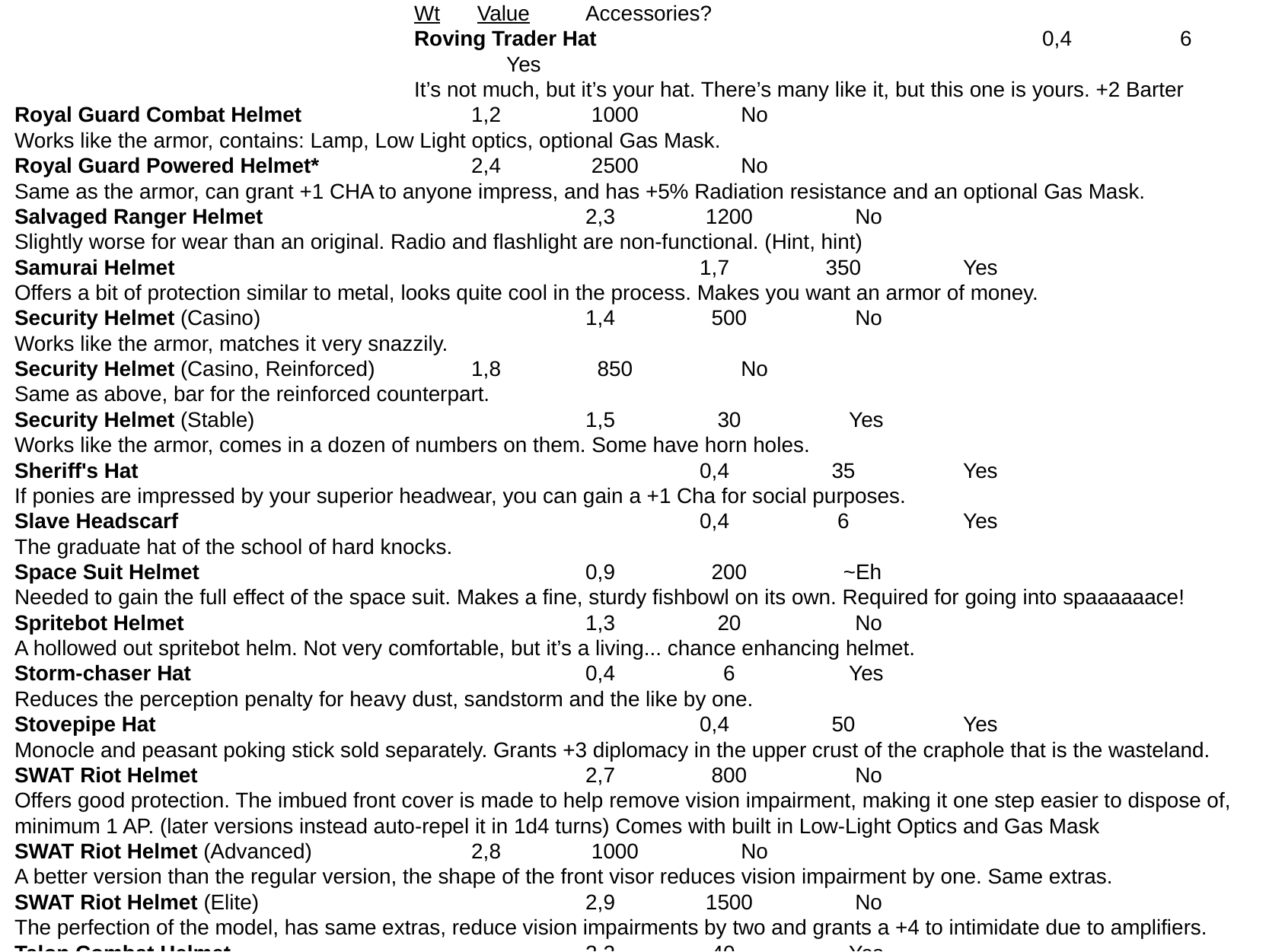

Wt  	 Value	Accessories?
Roving Trader Hat 				0,4 	    6    	      Yes
It’s not much, but it’s your hat. There’s many like it, but this one is yours. +2 Barter
Royal Guard Combat Helmet		1,2 	 1000 	       No
Works like the armor, contains: Lamp, Low Light optics, optional Gas Mask.
Royal Guard Powered Helmet* 		2,4 	 2500    	       No
Same as the armor, can grant +1 CHA to anyone impress, and has +5% Radiation resistance and an optional Gas Mask.
Salvaged Ranger Helmet 			2,3 	 1200     	       No
Slightly worse for wear than an original. Radio and flashlight are non-functional. (Hint, hint)
Samurai Helmet 					1,7 	  350    	      Yes
Offers a bit of protection similar to metal, looks quite cool in the process. Makes you want an armor of money.
Security Helmet (Casino) 			1,4 	  500    	       No
Works like the armor, matches it very snazzily.
Security Helmet (Casino, Reinforced) 	1,8 	  850    	       No
Same as above, bar for the reinforced counterpart.
Security Helmet (Stable) 			1,5 	   30    	      Yes
Works like the armor, comes in a dozen of numbers on them. Some have horn holes.
Sheriff's Hat 					0,4 	   35    	      Yes
If ponies are impressed by your superior headwear, you can gain a +1 Cha for social purposes.
Slave Headscarf					0,4 	    6    	      Yes
The graduate hat of the school of hard knocks.
Space Suit Helmet 				0,9 	  200    	     ~Eh
Needed to gain the full effect of the space suit. Makes a fine, sturdy fishbowl on its own. Required for going into spaaaaaace!
Spritebot Helmet				1,3 	   20     	       No
A hollowed out spritebot helm. Not very comfortable, but it’s a living... chance enhancing helmet.
Storm-chaser Hat 				0,4 	    6    	      Yes
Reduces the perception penalty for heavy dust, sandstorm and the like by one.
Stovepipe Hat 					0,4 	   50    	      Yes
Monocle and peasant poking stick sold separately. Grants +3 diplomacy in the upper crust of the craphole that is the wasteland.
SWAT Riot Helmet 				2,7 	  800    	       No
Offers good protection. The imbued front cover is made to help remove vision impairment, making it one step easier to dispose of, minimum 1 AP. (later versions instead auto-repel it in 1d4 turns) Comes with built in Low-Light Optics and Gas Mask
SWAT Riot Helmet (Advanced) 		2,8 	 1000    	       No
A better version than the regular version, the shape of the front visor reduces vision impairment by one. Same extras.
SWAT Riot Helmet (Elite) 			2,9 	 1500    	       No
The perfection of the model, has same extras, reduce vision impairments by two and grants a +4 to intimidate due to amplifiers.
Talon Combat Helmet				2,2 	  40    	      Yes
 A surprisingly sturdy helmet for it’s price class. It breaks twice as fast as most armor, but it’s simple enough to repair.